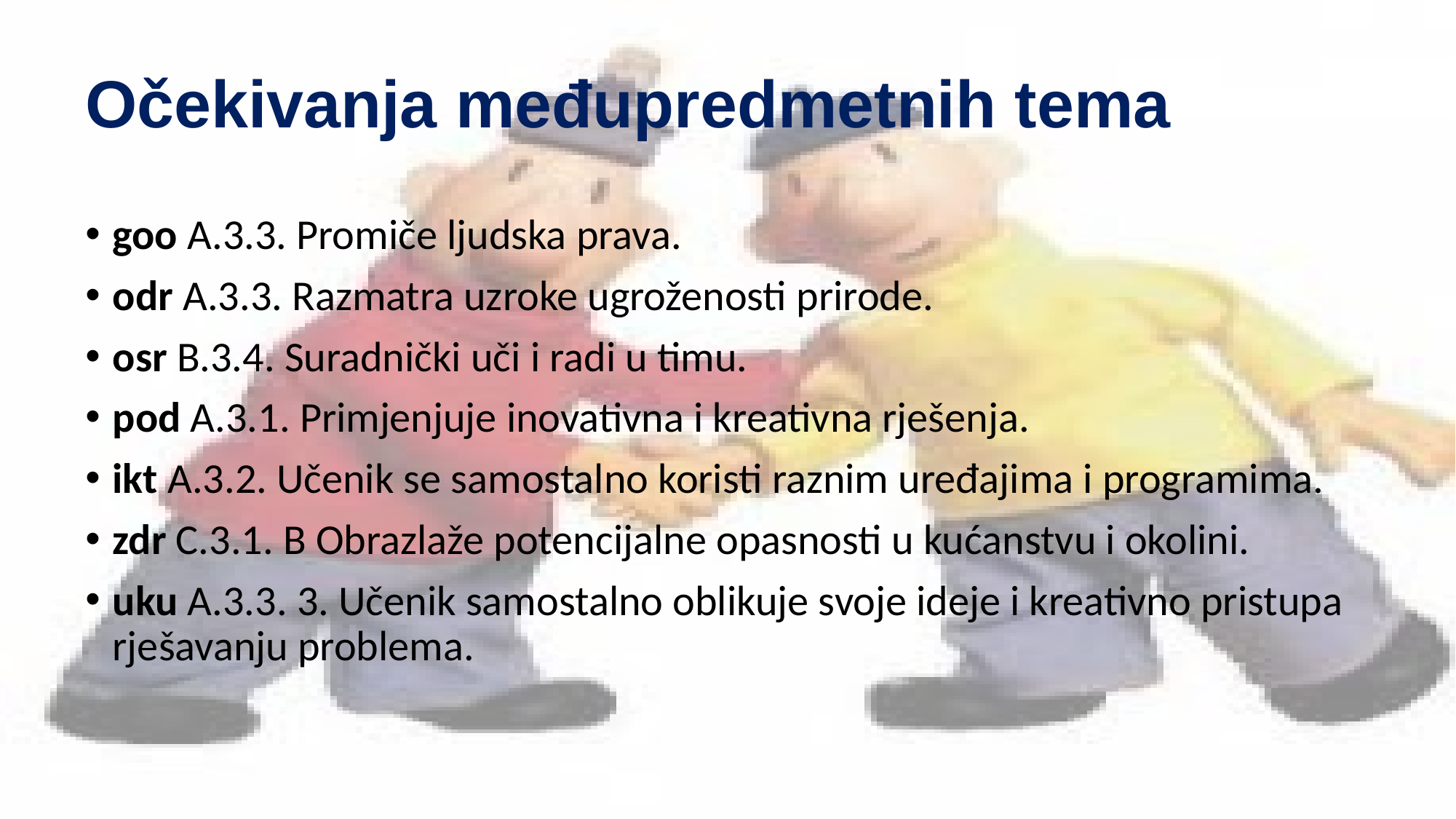

# Očekivanja međupredmetnih tema
goo A.3.3. Promiče ljudska prava.
odr A.3.3. Razmatra uzroke ugroženosti prirode.
osr B.3.4. Suradnički uči i radi u timu.
pod A.3.1. Primjenjuje inovativna i kreativna rješenja.
ikt A.3.2. Učenik se samostalno koristi raznim uređajima i programima.
zdr C.3.1. B Obrazlaže potencijalne opasnosti u kućanstvu i okolini.
uku A.3.3. 3. Učenik samostalno oblikuje svoje ideje i kreativno pristupa rješavanju problema.